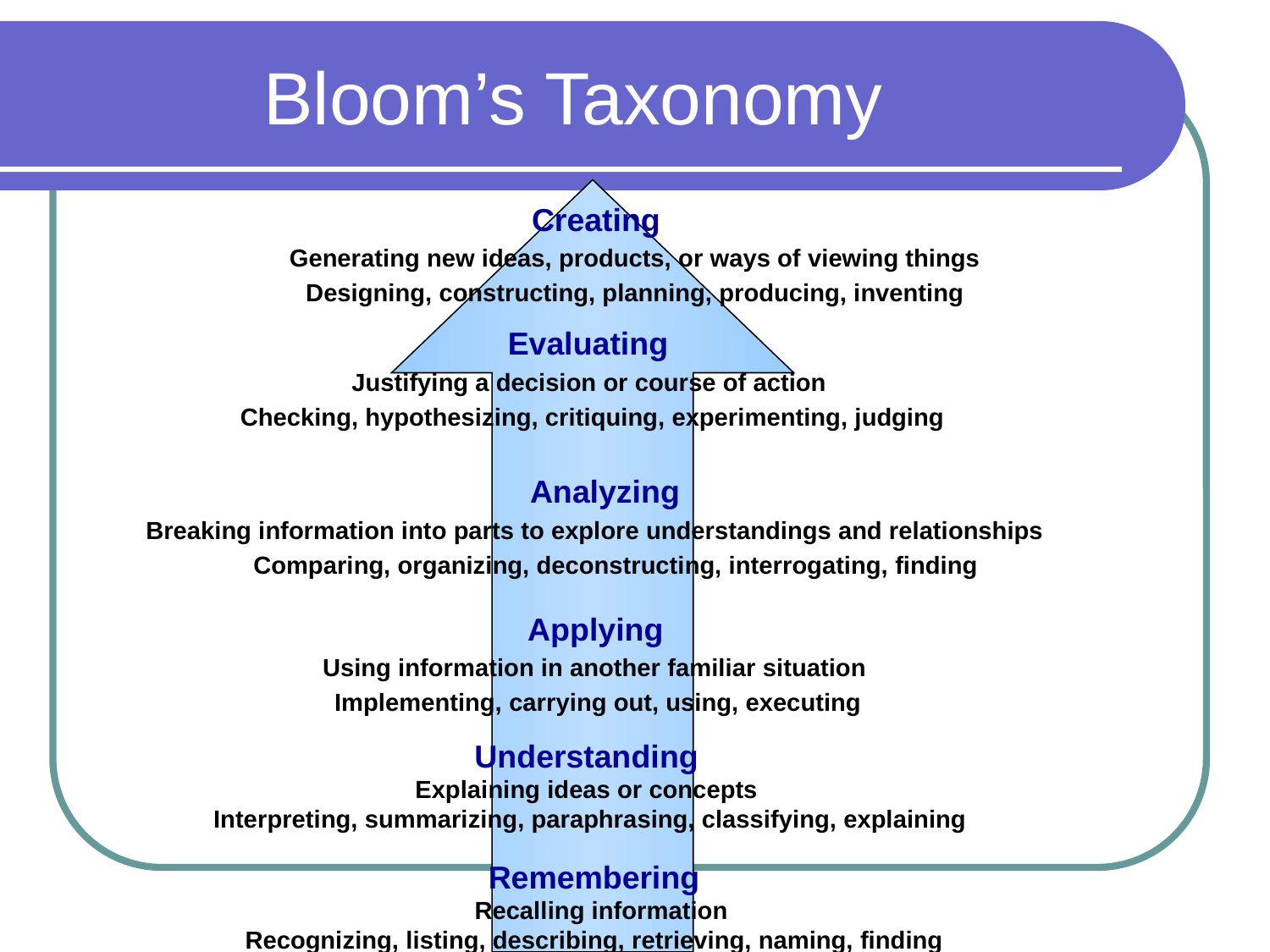

# Bloom’s Taxonomy

                                      Creating
Generating new ideas, products, or ways of viewing things
Designing, constructing, planning, producing, inventing

Evaluating
Justifying a decision or course of action
Checking, hypothesizing, critiquing, experimenting, judging

                                                                 Analyzing
          Breaking information into parts to explore understandings and relationships
Comparing, organizing, deconstructing, interrogating, finding

                                                Applying
Using information in another familiar situation
Implementing, carrying out, using, executing

Understanding
Explaining ideas or concepts
 Interpreting, summarizing, paraphrasing, classifying, explaining

Remembering
   Recalling information
Recognizing, listing, describing, retrieving, naming, finding